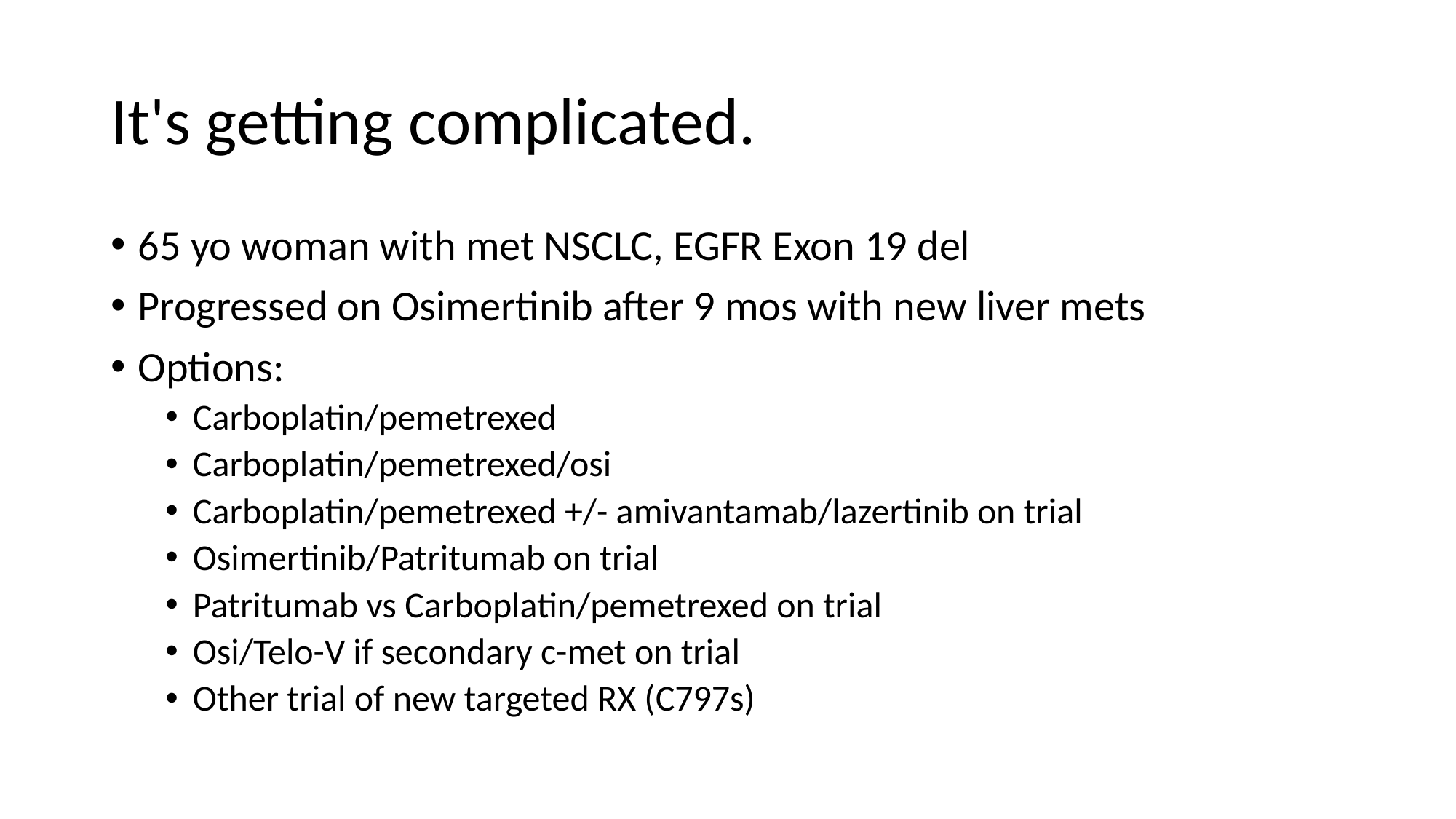

# It's getting complicated.
65 yo woman with met NSCLC, EGFR Exon 19 del
Progressed on Osimertinib after 9 mos with new liver mets
Options:
Carboplatin/pemetrexed
Carboplatin/pemetrexed/osi
Carboplatin/pemetrexed +/- amivantamab/lazertinib on trial
Osimertinib/Patritumab on trial
Patritumab vs Carboplatin/pemetrexed on trial
Osi/Telo-V if secondary c-met on trial
Other trial of new targeted RX (C797s)